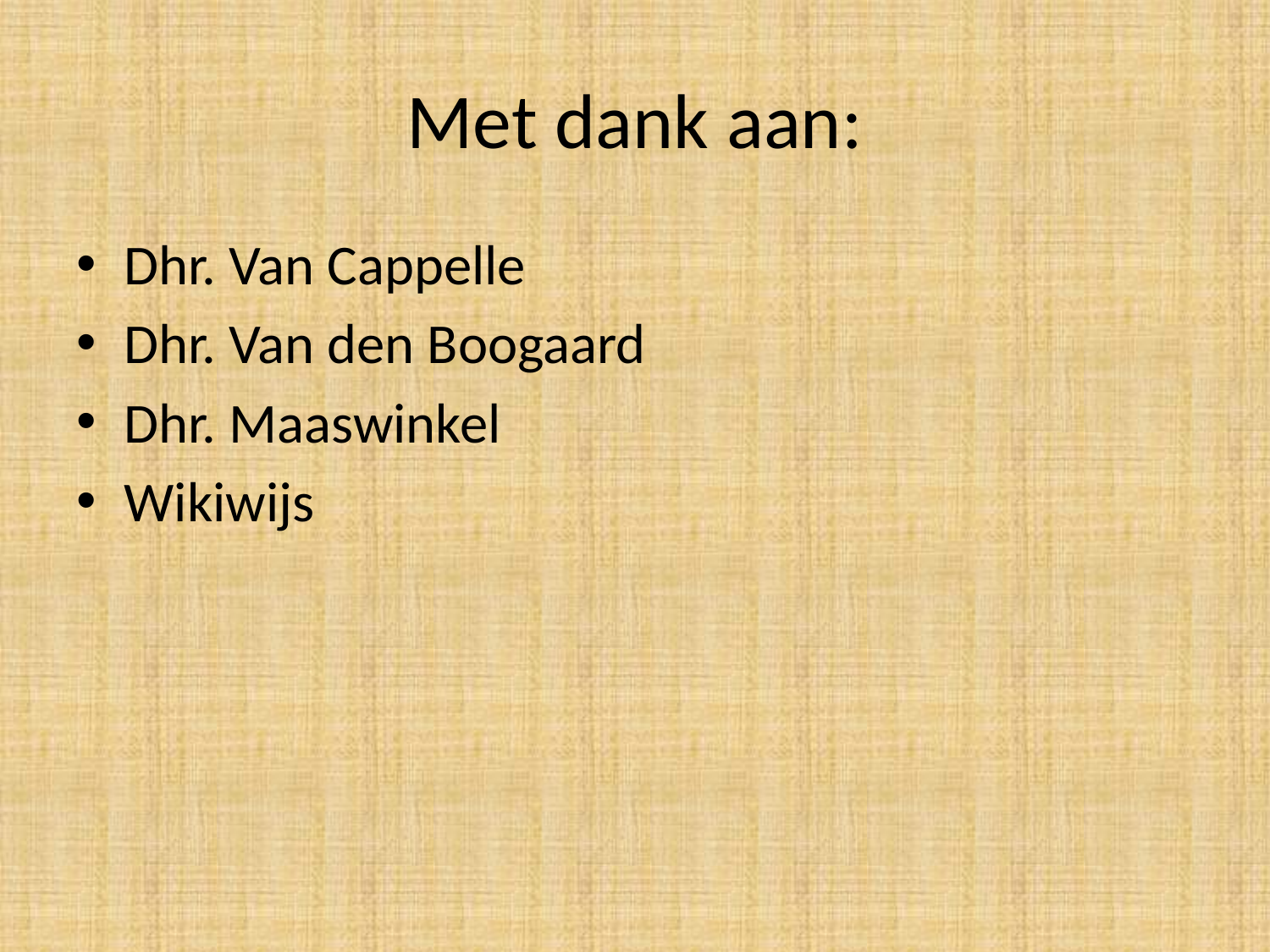

# Met dank aan:
Dhr. Van Cappelle
Dhr. Van den Boogaard
Dhr. Maaswinkel
Wikiwijs